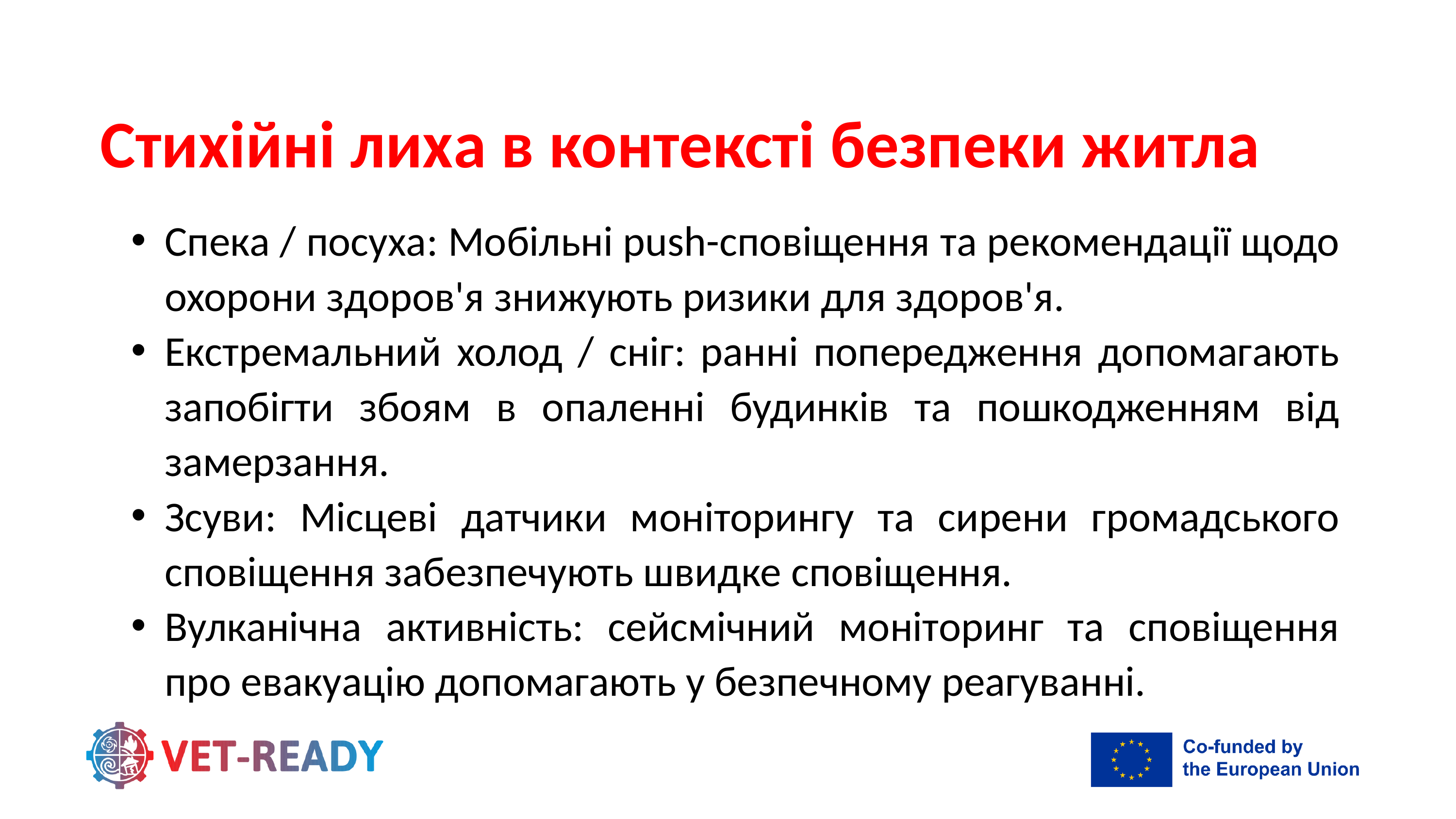

Стихійні лиха в контексті безпеки житла
Спека / посуха: Мобільні push-сповіщення та рекомендації щодо охорони здоров'я знижують ризики для здоров'я.
Екстремальний холод / сніг: ранні попередження допомагають запобігти збоям в опаленні будинків та пошкодженням від замерзання.
Зсуви: Місцеві датчики моніторингу та сирени громадського сповіщення забезпечують швидке сповіщення.
Вулканічна активність: сейсмічний моніторинг та сповіщення про евакуацію допомагають у безпечному реагуванні.